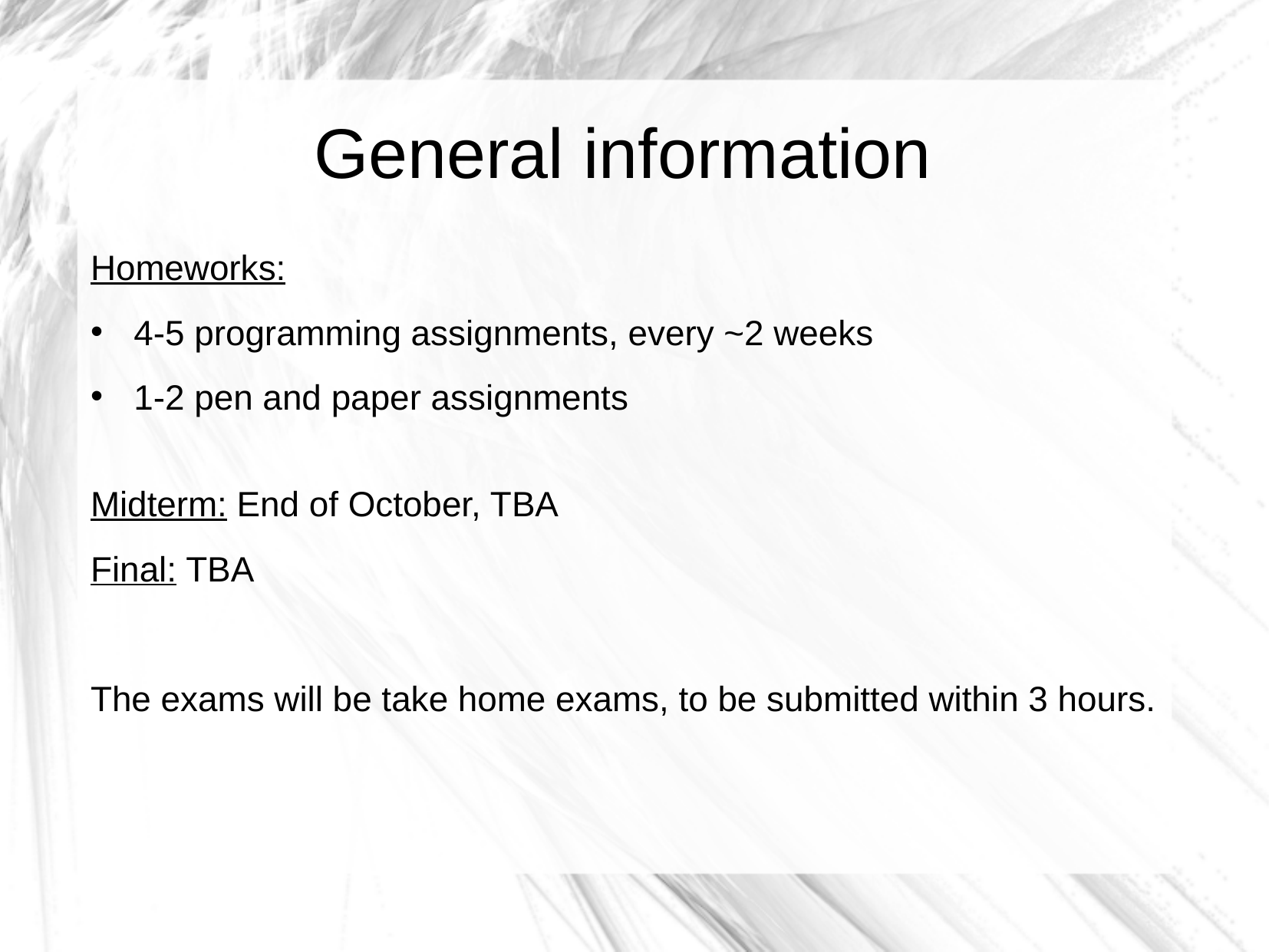

General information
Homeworks:
4-5 programming assignments, every ~2 weeks
1-2 pen and paper assignments
Midterm: End of October, TBA
Final: TBA

The exams will be take home exams, to be submitted within 3 hours.